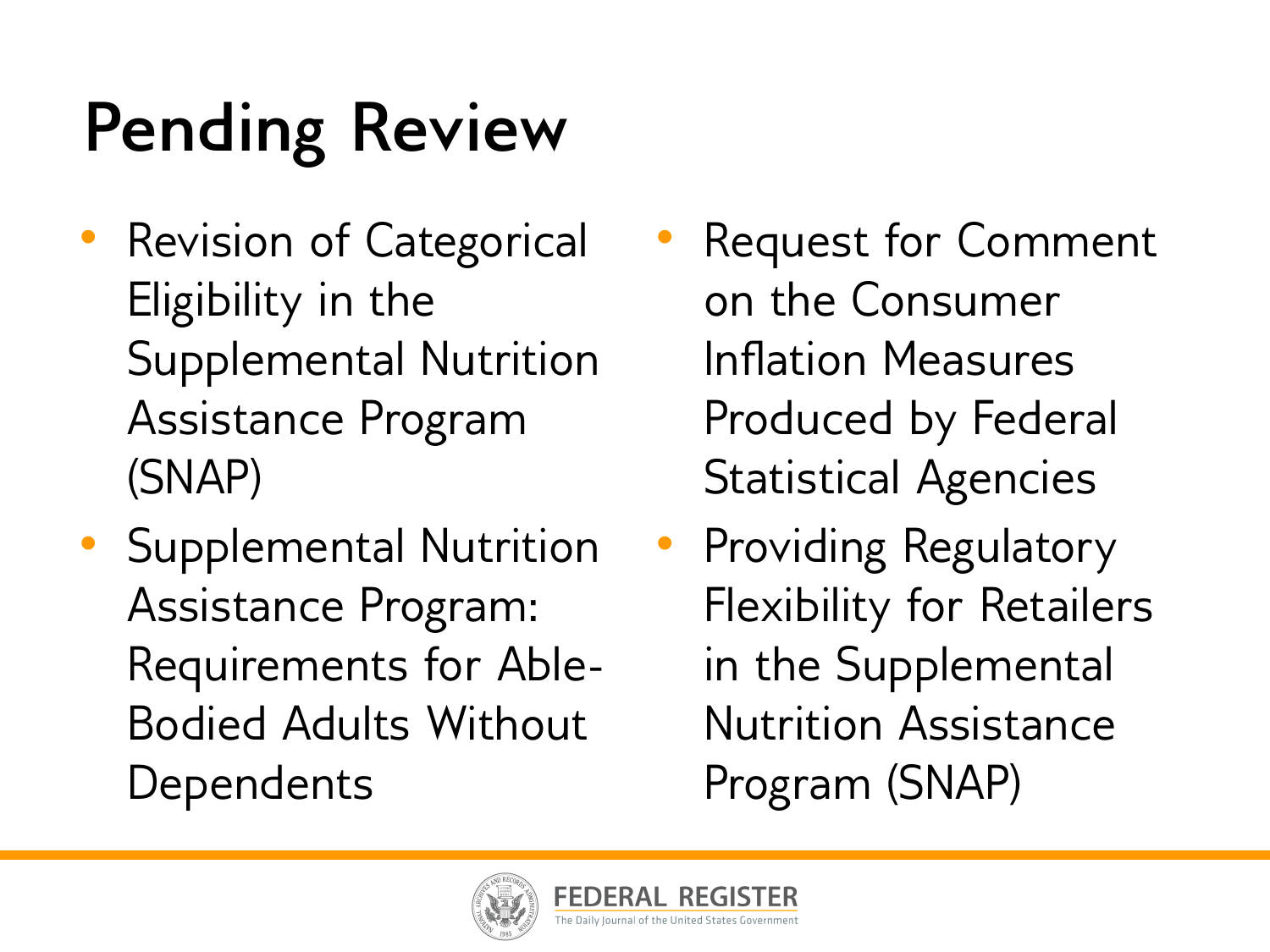

Pending Review
Request for Comment on the Consumer Inflation Measures Produced by Federal Statistical Agencies
Providing Regulatory Flexibility for Retailers in the Supplemental Nutrition Assistance Program (SNAP)

Revision of Categorical Eligibility in the Supplemental Nutrition Assistance Program (SNAP)
Supplemental Nutrition Assistance Program: Requirements for Able-Bodied Adults Without Dependents